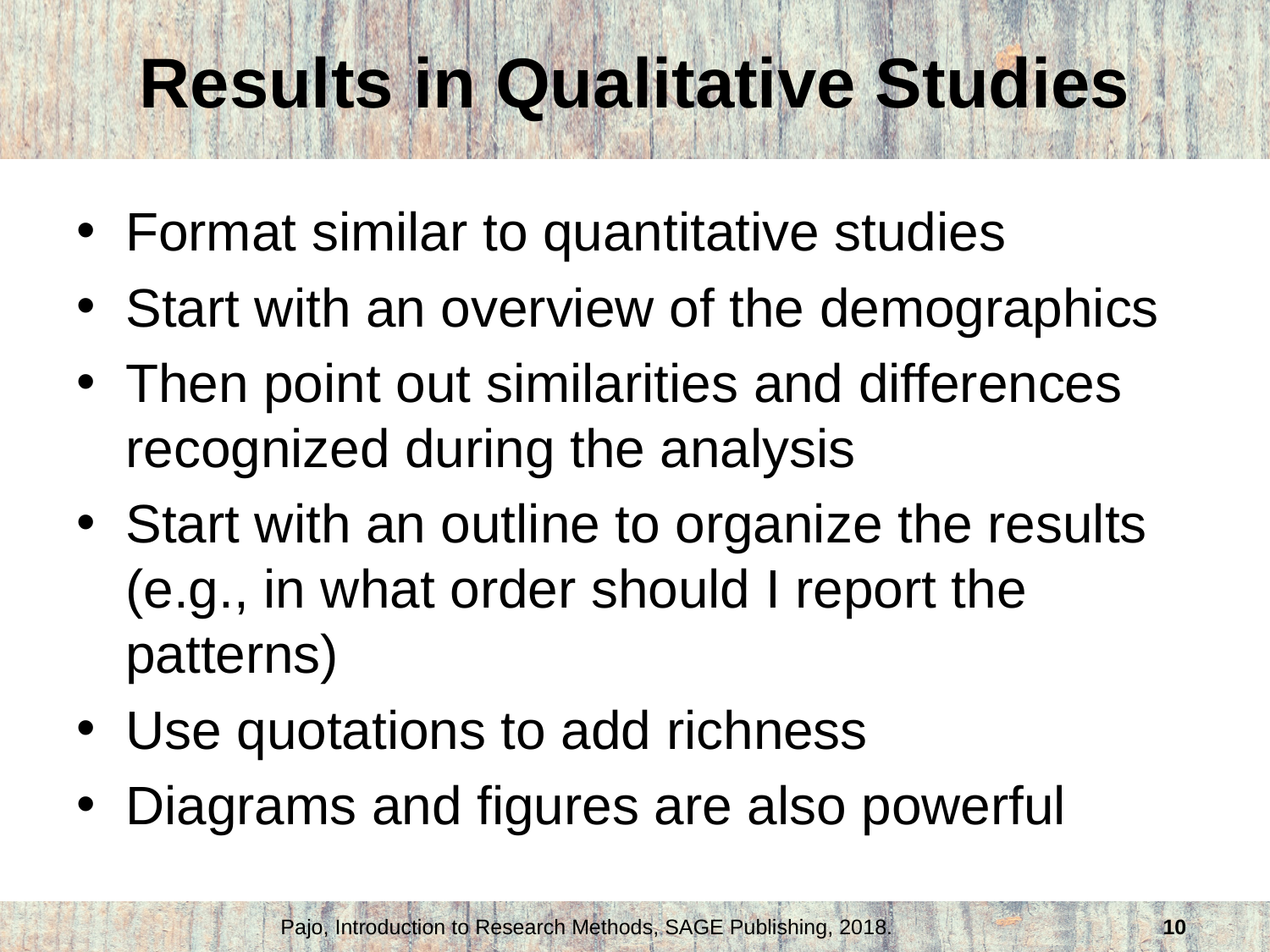

# Results in Qualitative Studies
Format similar to quantitative studies
Start with an overview of the demographics
Then point out similarities and differences recognized during the analysis
Start with an outline to organize the results (e.g., in what order should I report the patterns)
Use quotations to add richness
Diagrams and figures are also powerful

Pajo, Introduction to Research Methods, SAGE Publishing, 2018.
10